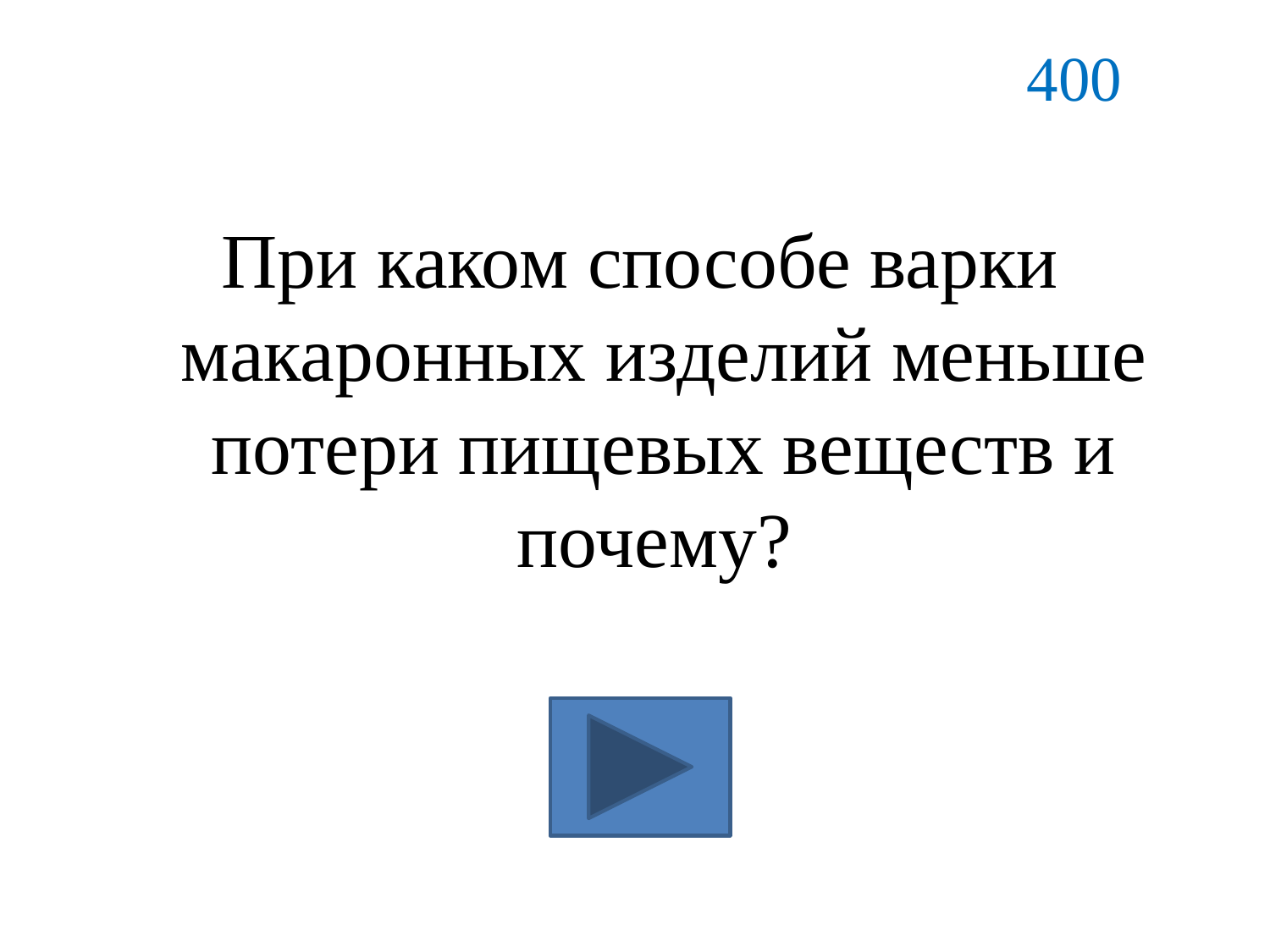

400

При каком способе варки макаронных изделий меньше потери пищевых веществ и почему?